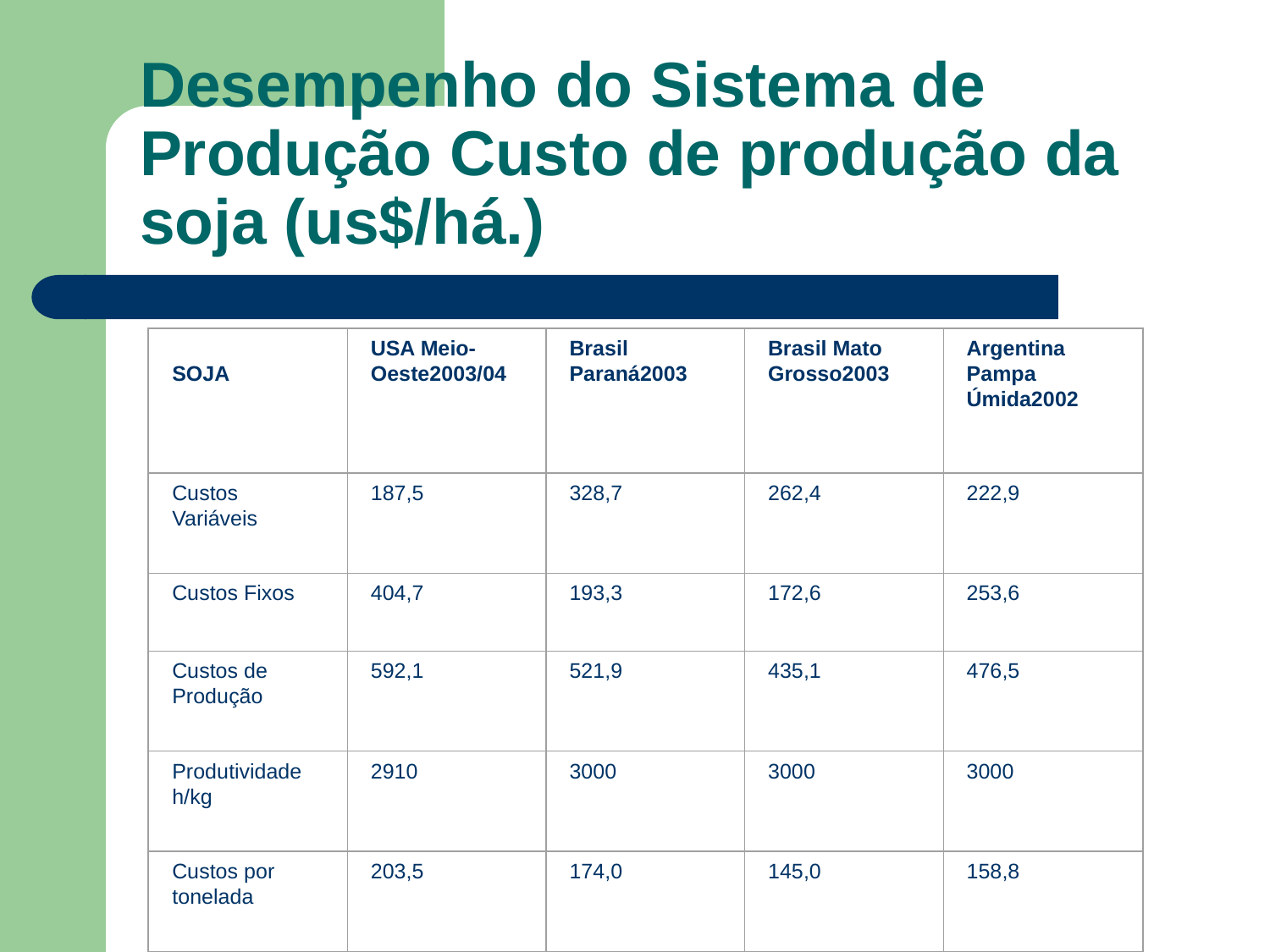

# Desempenho do Sistema de Produção Custo de produção da soja (us$/há.)

SOJA

USA Meio-Oeste2003/04

Brasil Paraná2003

Brasil Mato Grosso2003

Argentina
Pampa Úmida2002

Custos Variáveis

187,5

328,7

262,4

222,9

Custos Fixos

404,7

193,3

172,6

253,6

Custos de Produção

592,1

521,9

435,1

476,5

Produtividade h/kg

2910

3000

3000

3000

Custos por tonelada

203,5

174,0

145,0

158,8